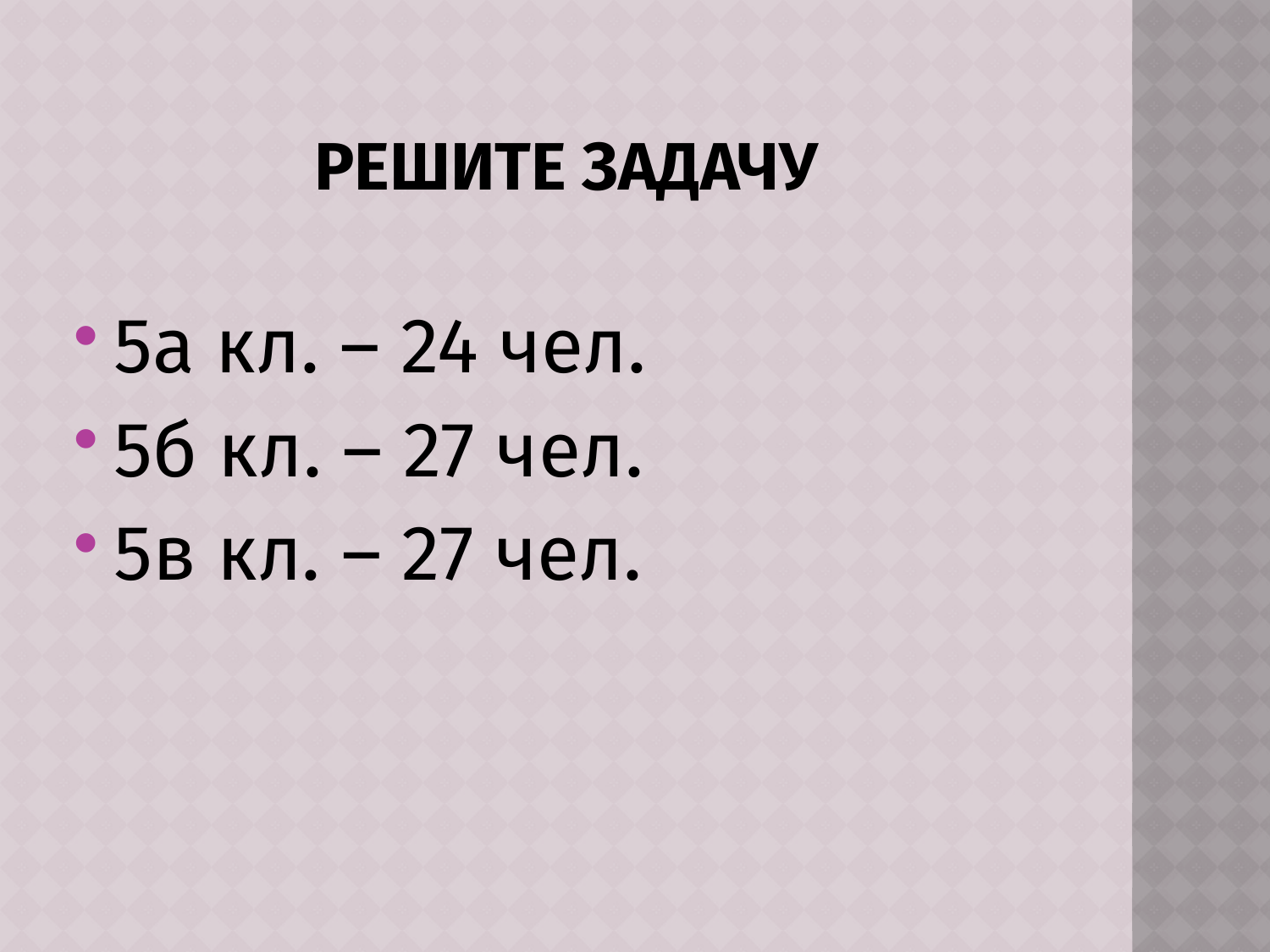

# Решите задачу

5а кл. – 24 чел.
5б кл. – 27 чел.
5в кл. – 27 чел.